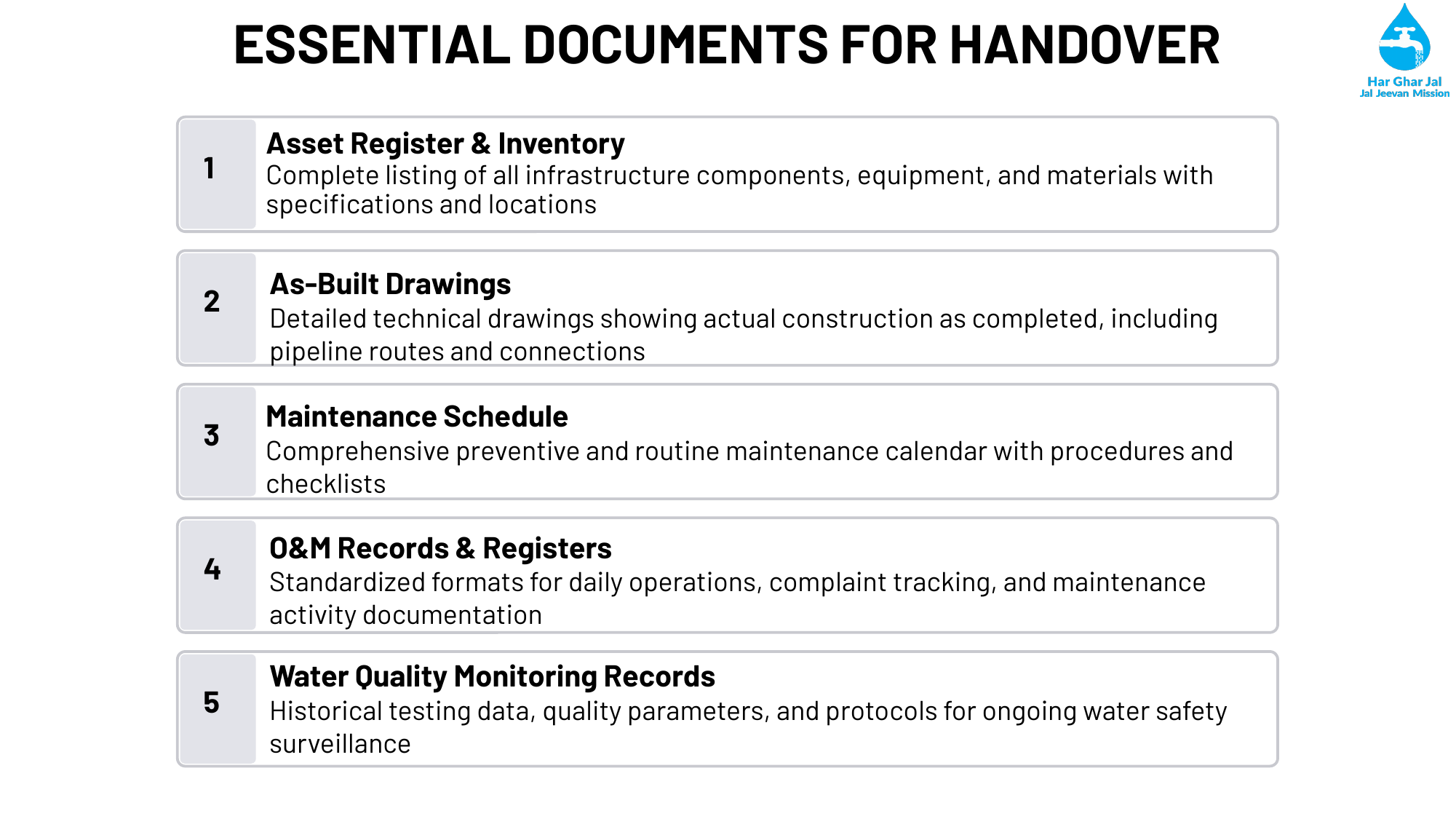

ESSENTIAL DOCUMENTS FOR HANDOVER

Asset Register & Inventory
Complete listing of all infrastructure components, equipment, and materials with specifications and locations
1

As-Built Drawings
Detailed technical drawings showing actual construction as completed, including pipeline routes and connections
2

Maintenance Schedule
Comprehensive preventive and routine maintenance calendar with procedures and checklists
3

O&M Records & Registers
Standardized formats for daily operations, complaint tracking, and maintenance activity documentation
4

Water Quality Monitoring Records
Historical testing data, quality parameters, and protocols for ongoing water safety surveillance

5